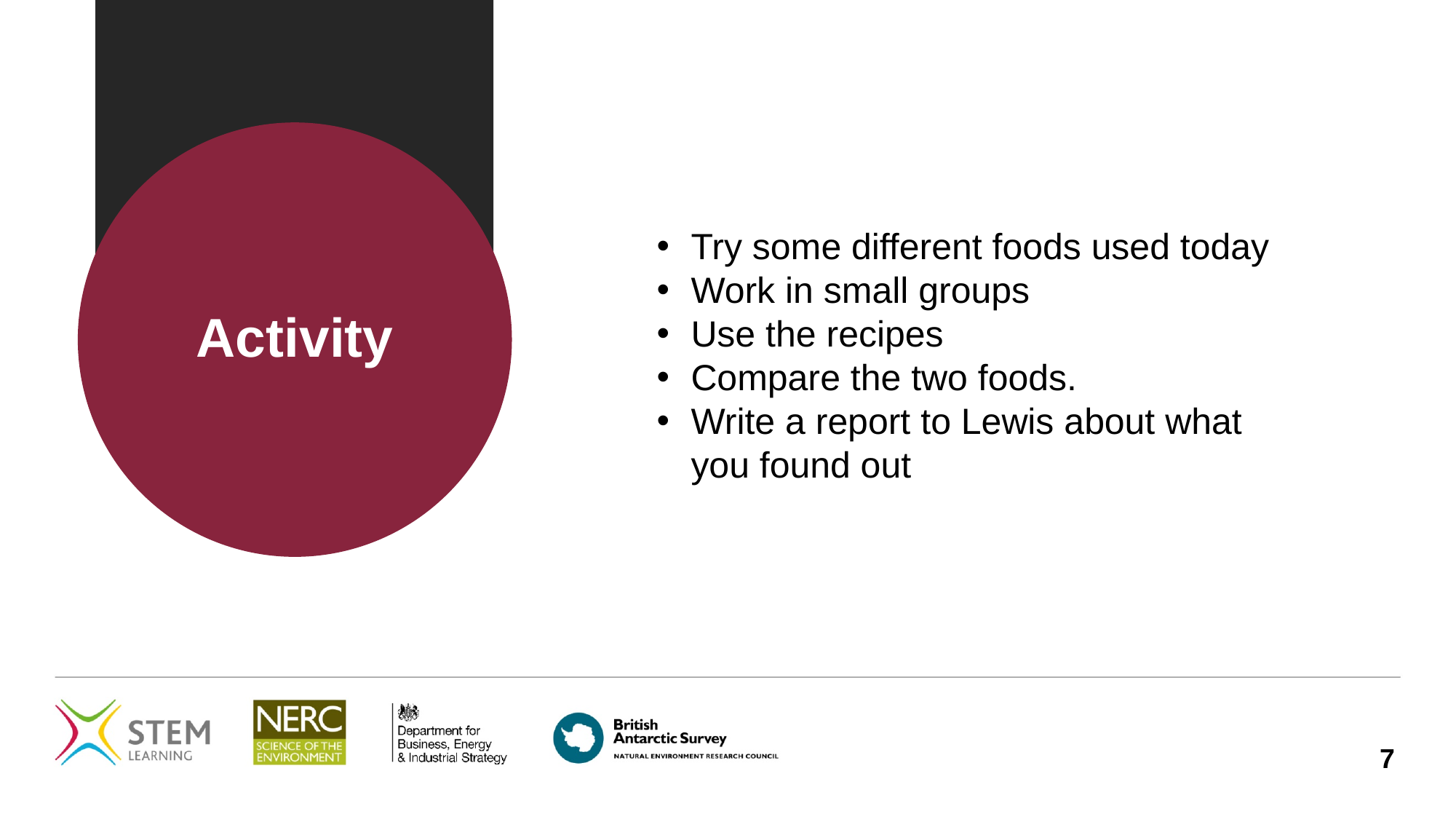

Try some different foods used today
Work in small groups
Use the recipes
Compare the two foods.
Write a report to Lewis about what you found out
# Activity
7